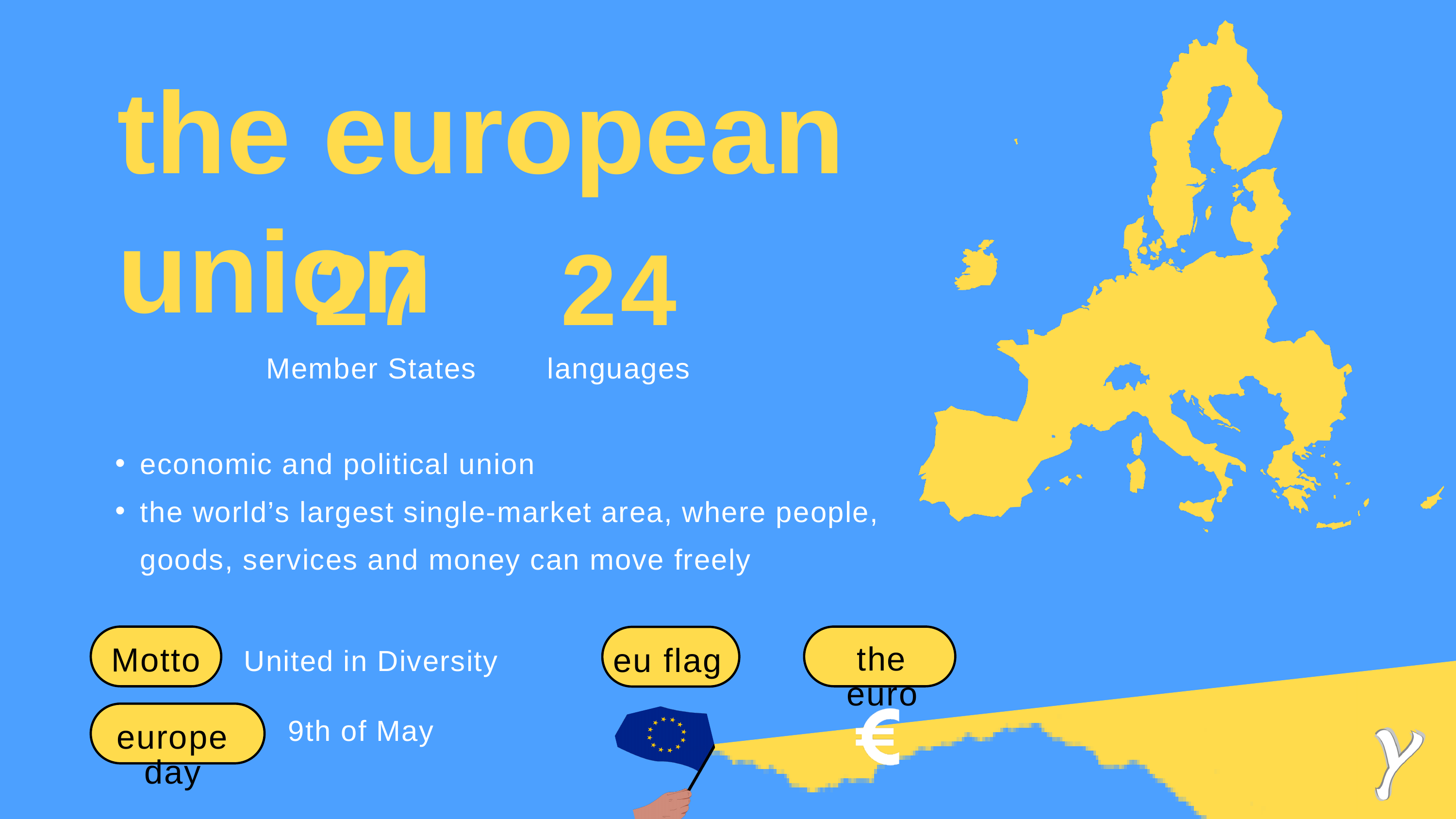

the european union
27
Member States
24
languages
economic and political union
the world’s largest single-market area, where people, goods, services and money can move freely

United in Diversity
the euro
Motto
eu flag

9th of May

europe day